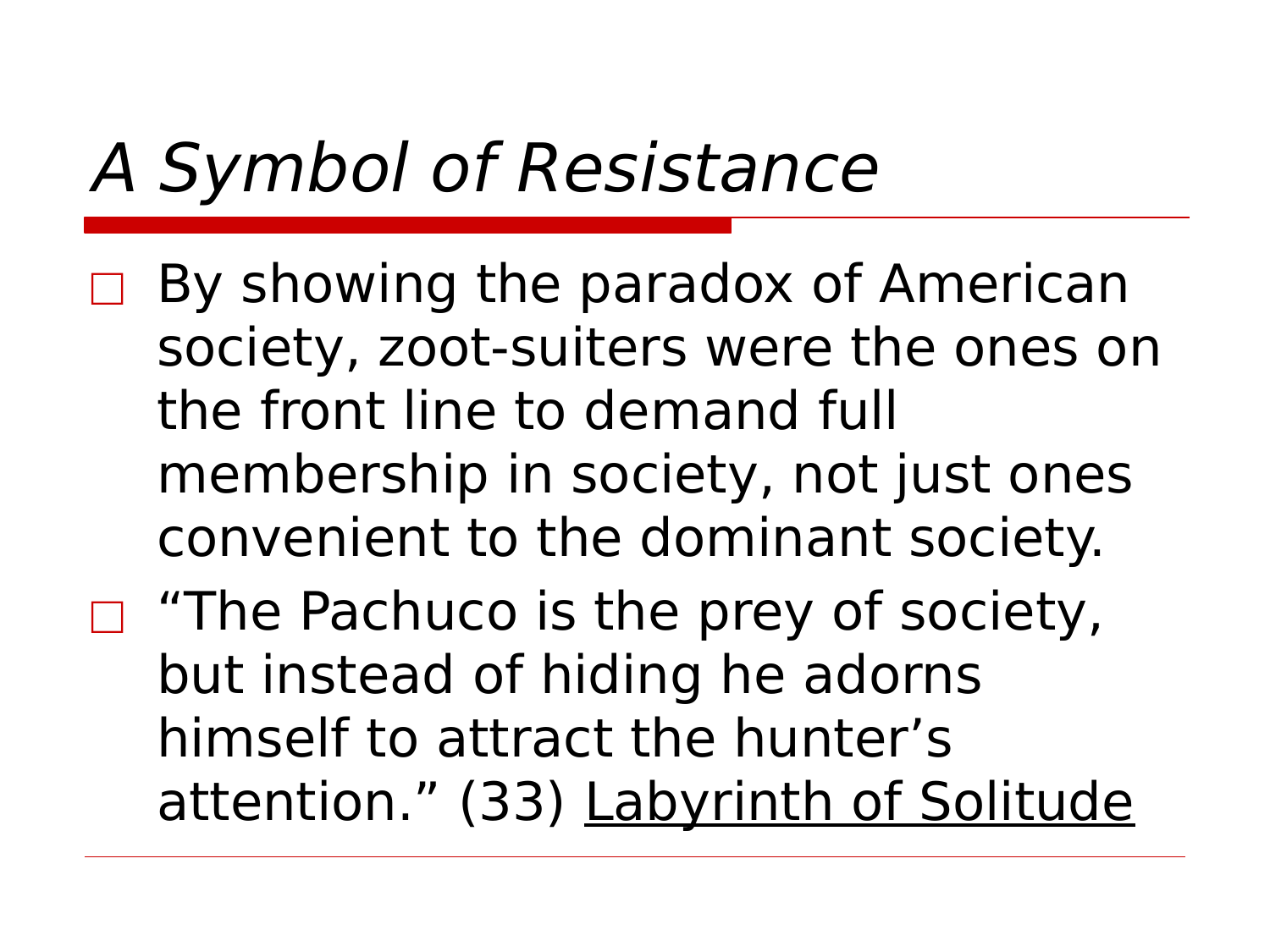

# A Symbol of Resistance
By showing the paradox of American society, zoot-suiters were the ones on the front line to demand full membership in society, not just ones convenient to the dominant society.
“The Pachuco is the prey of society, but instead of hiding he adorns himself to attract the hunter’s attention.” (33) Labyrinth of Solitude